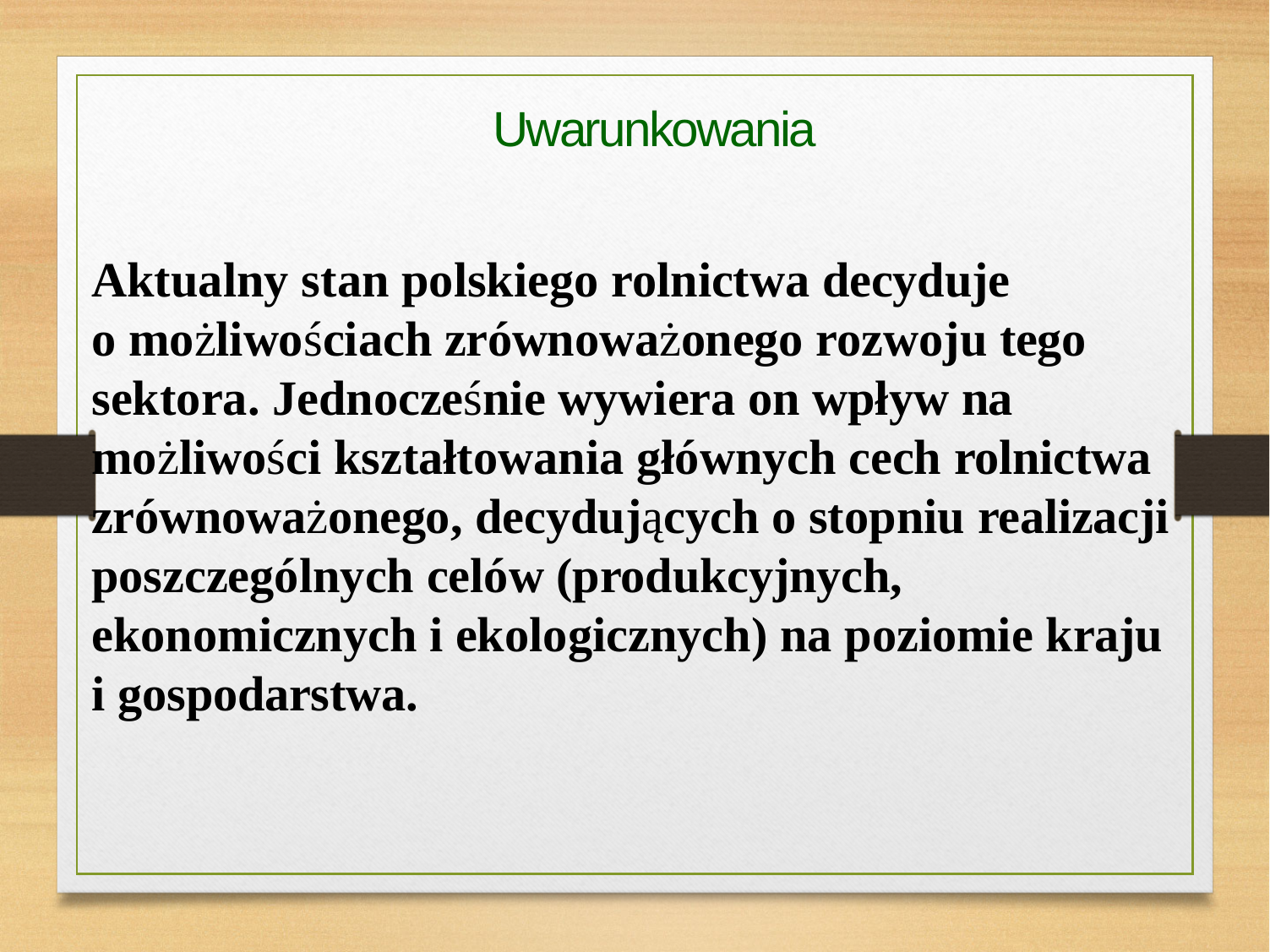

Uwarunkowania

Aktualny stan polskiego rolnictwa decyduje
o możliwościach zrównoważonego rozwoju tego sektora. Jednocześnie wywiera on wpływ na możliwości kształtowania głównych cech rolnictwa zrównoważonego, decydujących o stopniu realizacji
poszczególnych celów (produkcyjnych, ekonomicznych i ekologicznych) na poziomie kraju i gospodarstwa.